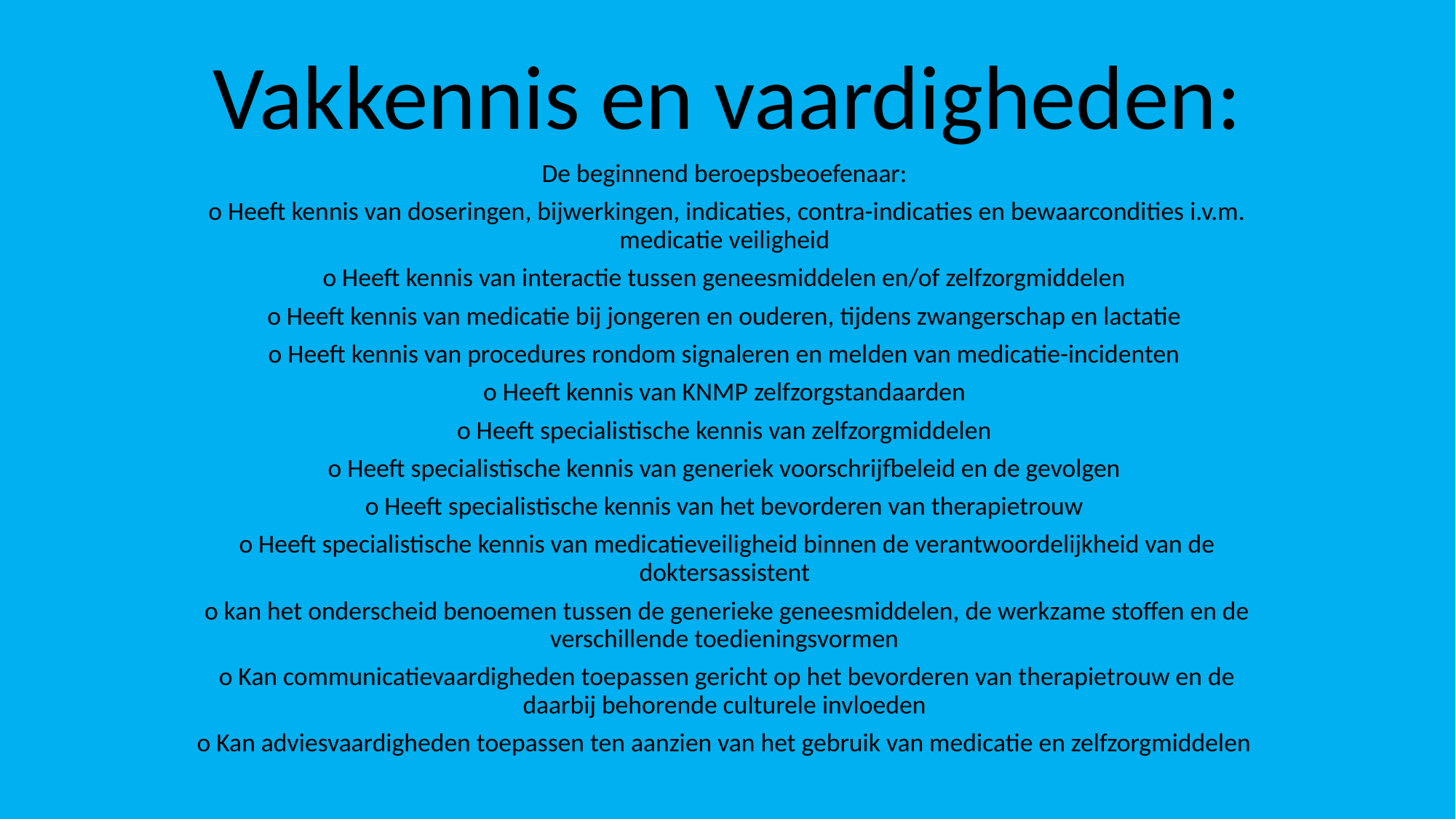

# Vakkennis en vaardigheden:
De beginnend beroepsbeoefenaar:
o Heeft kennis van doseringen, bijwerkingen, indicaties, contra-indicaties en bewaarcondities i.v.m. medicatie veiligheid
o Heeft kennis van interactie tussen geneesmiddelen en/of zelfzorgmiddelen
o Heeft kennis van medicatie bij jongeren en ouderen, tijdens zwangerschap en lactatie
o Heeft kennis van procedures rondom signaleren en melden van medicatie-incidenten
o Heeft kennis van KNMP zelfzorgstandaarden
o Heeft specialistische kennis van zelfzorgmiddelen
o Heeft specialistische kennis van generiek voorschrijfbeleid en de gevolgen
o Heeft specialistische kennis van het bevorderen van therapietrouw
o Heeft specialistische kennis van medicatieveiligheid binnen de verantwoordelijkheid van de doktersassistent
o kan het onderscheid benoemen tussen de generieke geneesmiddelen, de werkzame stoffen en de verschillende toedieningsvormen
o Kan communicatievaardigheden toepassen gericht op het bevorderen van therapietrouw en de daarbij behorende culturele invloeden
o Kan adviesvaardigheden toepassen ten aanzien van het gebruik van medicatie en zelfzorgmiddelen